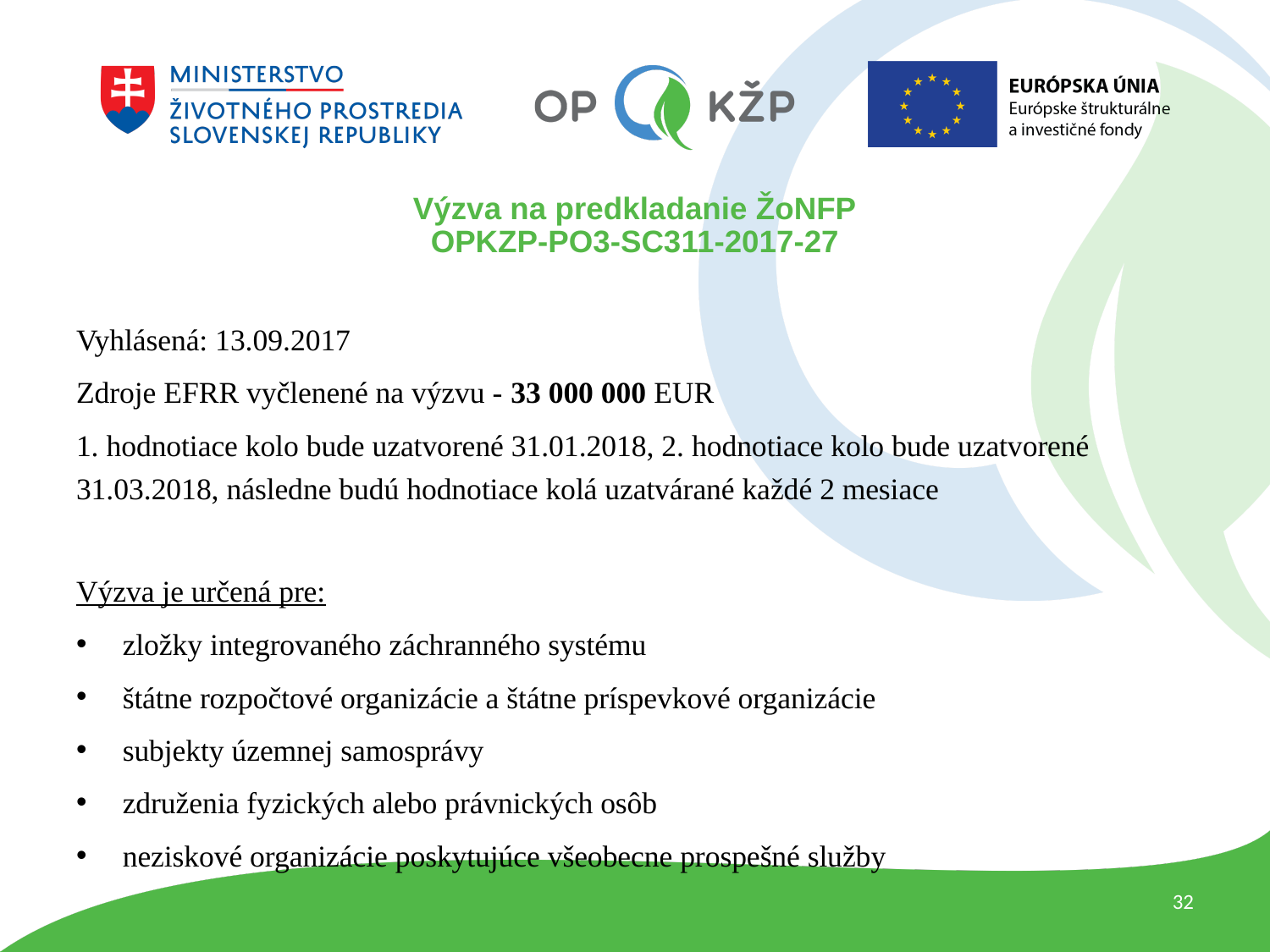

# Výzva na predkladanie ŽoNFP OPKZP-PO3-SC311-2017-27
Vyhlásená: 13.09.2017
Zdroje EFRR vyčlenené na výzvu - 33 000 000 EUR
1. hodnotiace kolo bude uzatvorené 31.01.2018, 2. hodnotiace kolo bude uzatvorené 31.03.2018, následne budú hodnotiace kolá uzatvárané každé 2 mesiace

Výzva je určená pre:
zložky integrovaného záchranného systému
štátne rozpočtové organizácie a štátne príspevkové organizácie
subjekty územnej samosprávy
združenia fyzických alebo právnických osôb
neziskové organizácie poskytujúce všeobecne prospešné služby
32